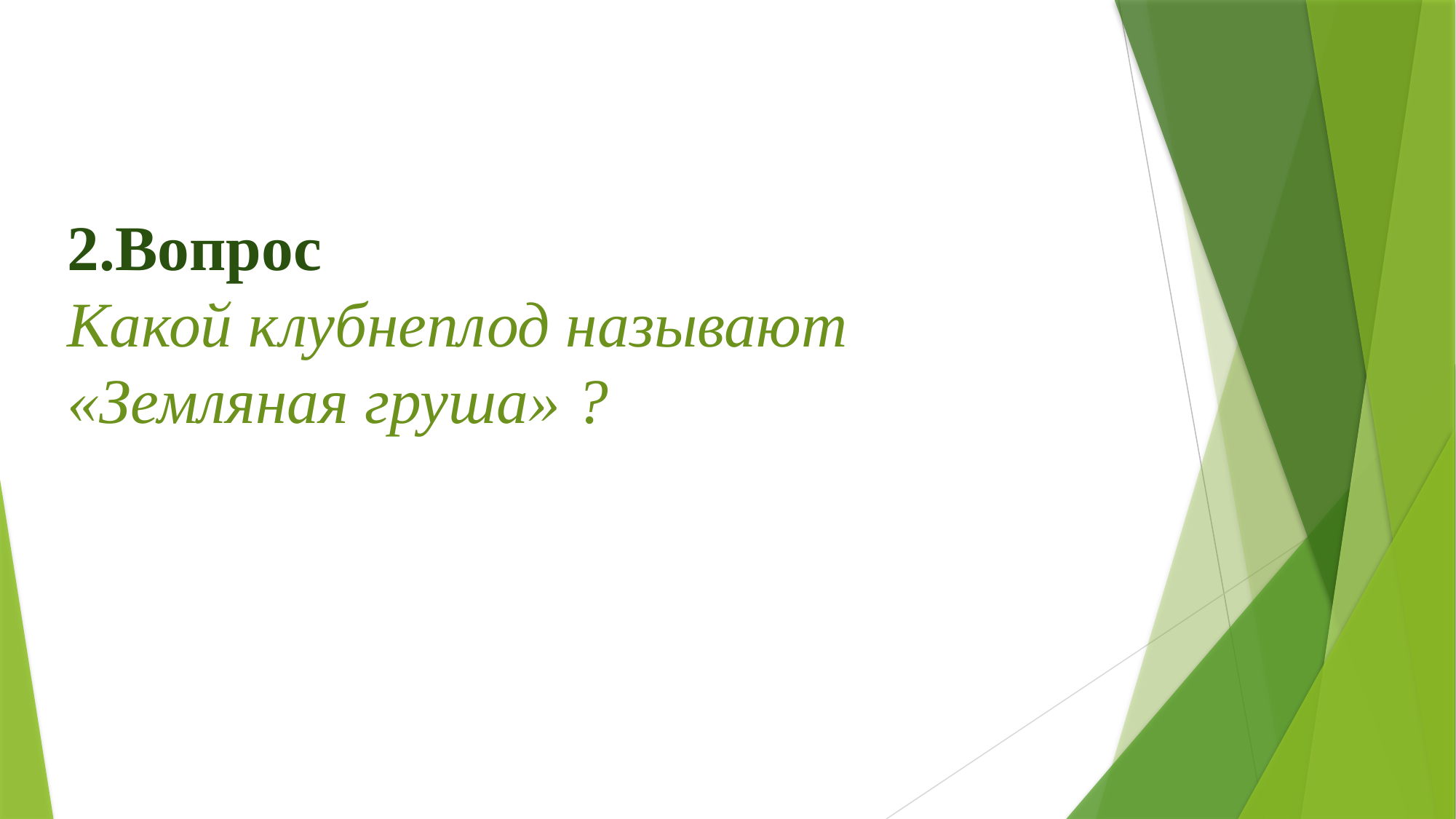

# 2.Вопрос Какой клубнеплод называют «Земляная груша» ?